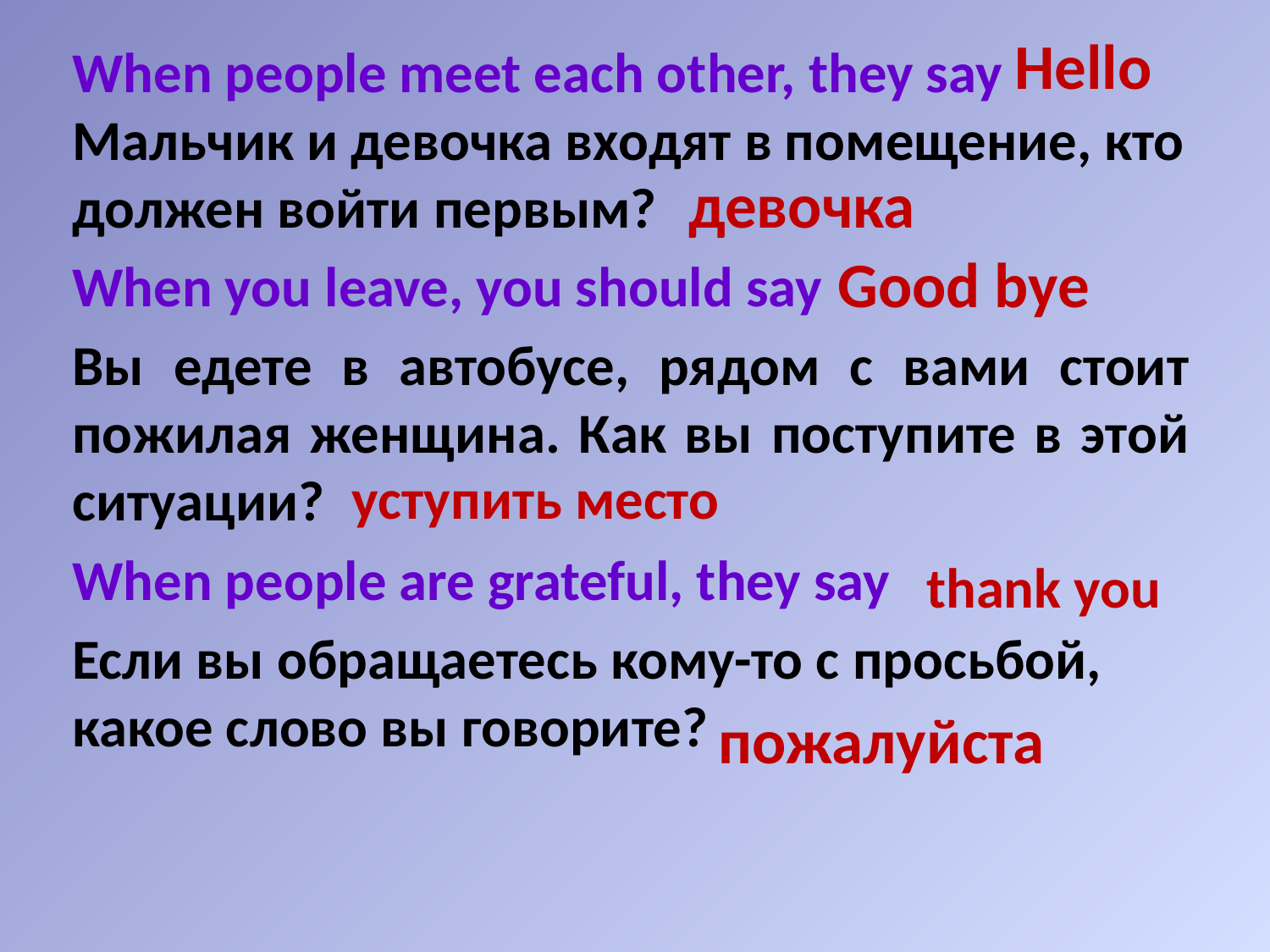

Hello
When people meet each other, they say Мальчик и девочка входят в помещение, кто должен войти первым?
When you leave, you should say
Вы едете в автобусе, рядом с вами стоит пожилая женщина. Как вы поступите в этой ситуации?
When people are grateful, they say
Если вы обращаетесь кому-то с просьбой, какое слово вы говорите?
девочка
Good bye
уступить место
thank you
пожалуйста